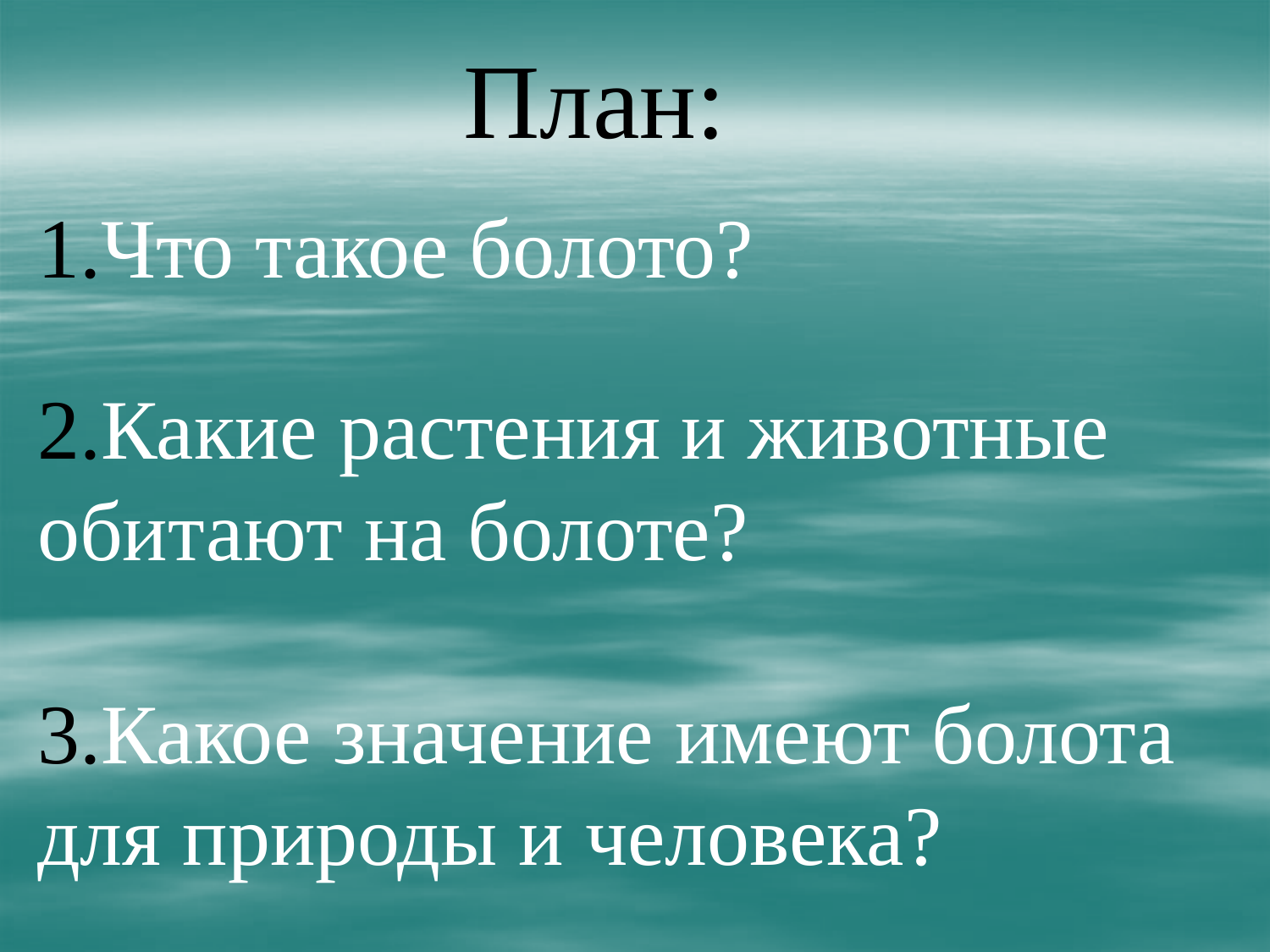

План:
1.Что такое болото?

2.Какие растения и животные обитают на болоте?

3.Какое значение имеют болота для природы и человека?